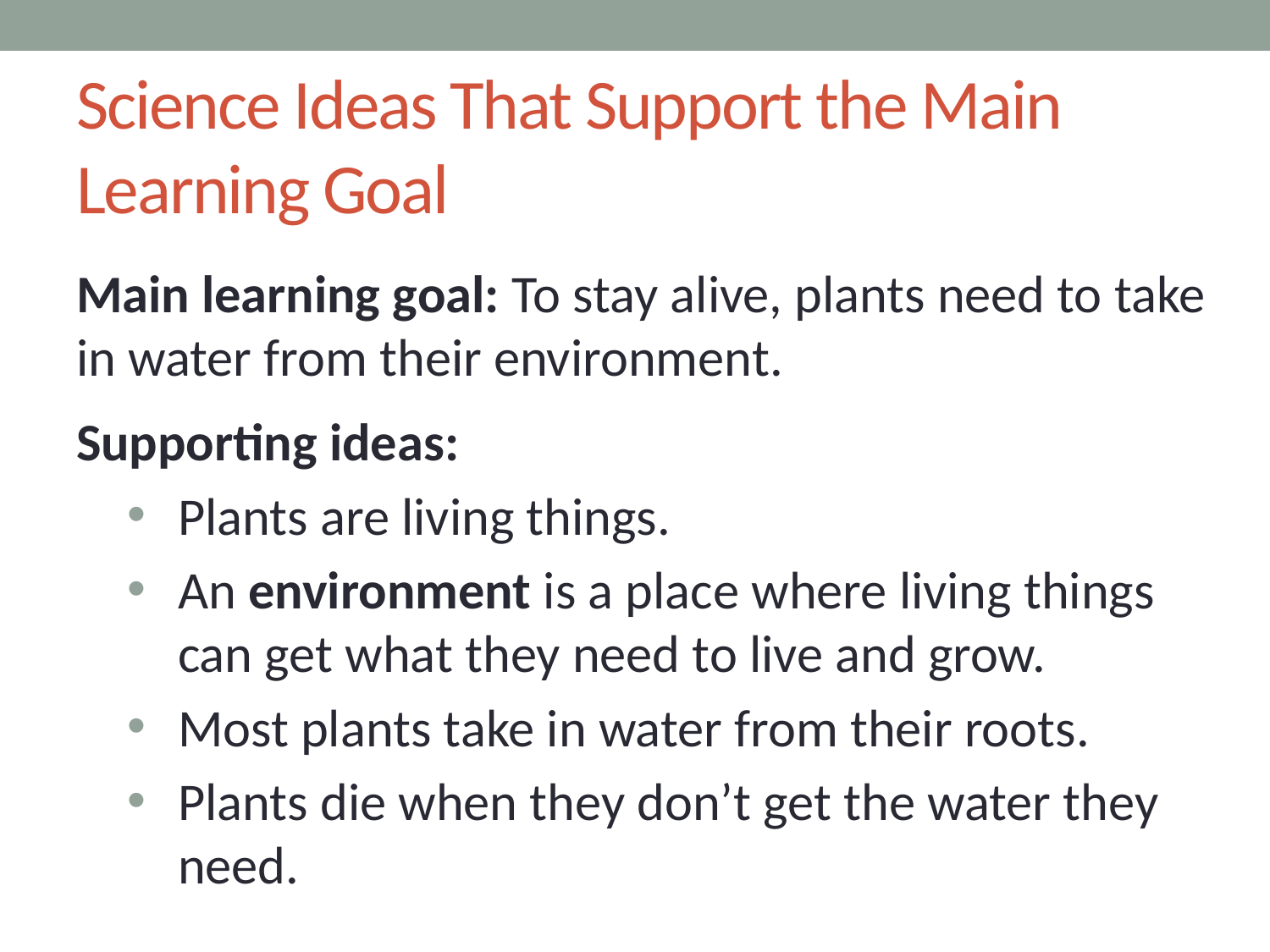

# Science Ideas That Support the Main Learning Goal
Main learning goal: To stay alive, plants need to take in water from their environment.
Supporting ideas:
Plants are living things.
An environment is a place where living things can get what they need to live and grow.
Most plants take in water from their roots.
Plants die when they don’t get the water they need.